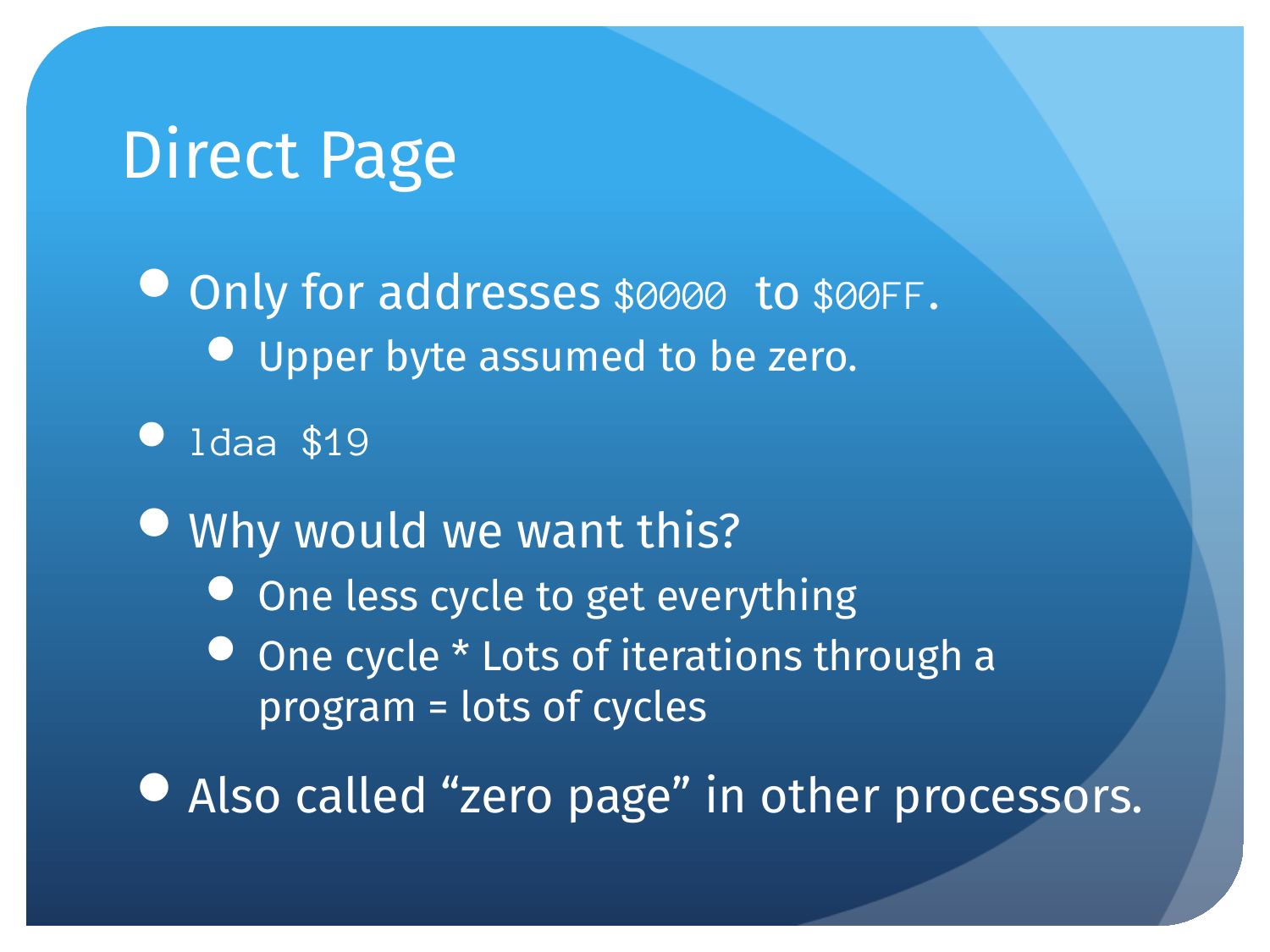

# Direct Page
Only for addresses $0000 to $00FF.
Upper byte assumed to be zero.
ldaa $19
Why would we want this?
One less cycle to get everything
One cycle * Lots of iterations through a program = lots of cycles
Also called “zero page” in other processors.